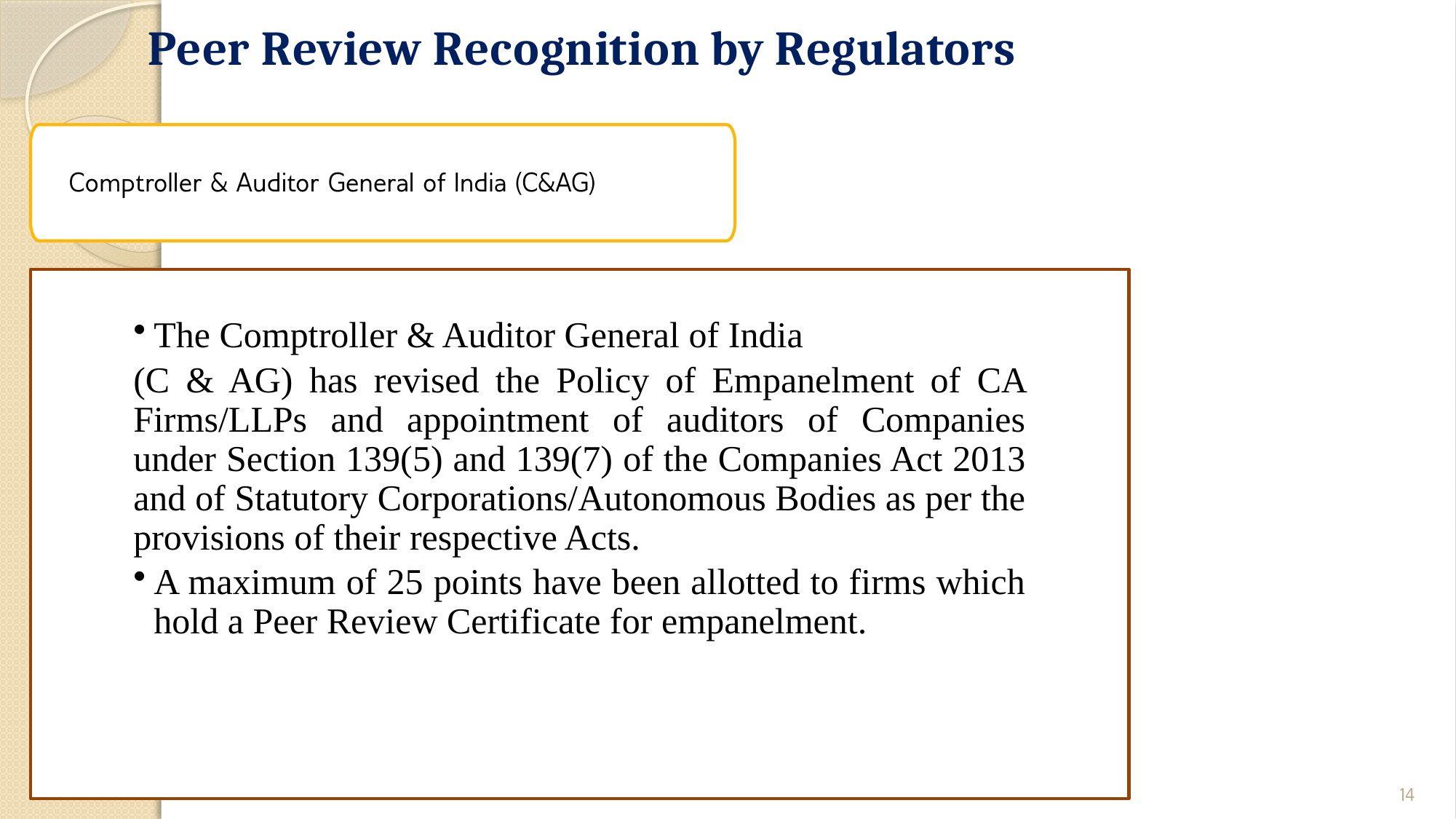

Peer Review Recognition by Regulators
Comptroller & Auditor General of India (C&AG)
The Comptroller & Auditor General of India
(C & AG) has revised the Policy of Empanelment of CA Firms/LLPs and appointment of auditors of Companies under Section 139(5) and 139(7) of the Companies Act 2013 and of Statutory Corporations/Autonomous Bodies as per the provisions of their respective Acts.
A maximum of 25 points have been allotted to firms which hold a Peer Review Certificate for empanelment.
14